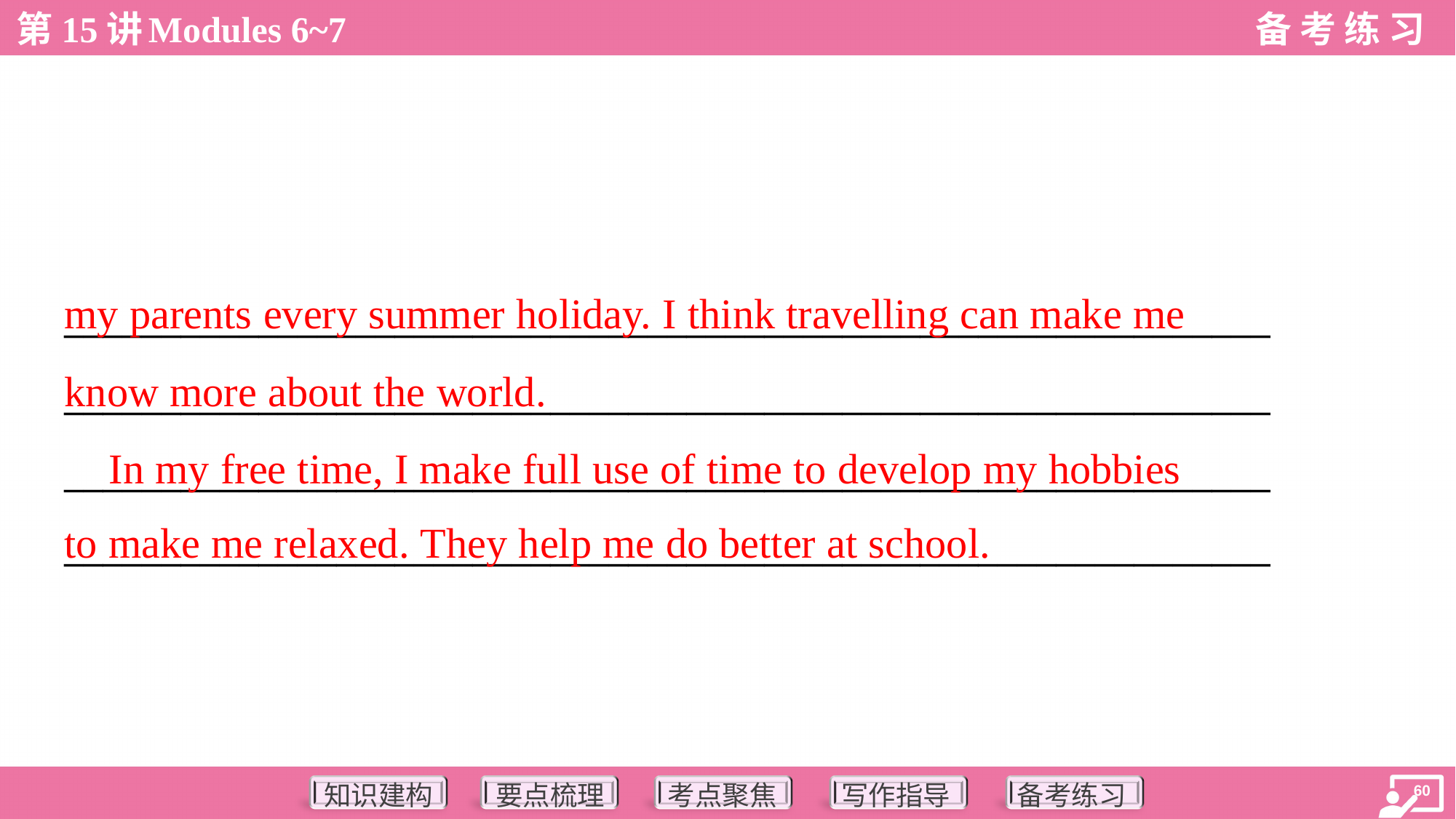

my parents every summer holiday. I think travelling can make me
know more about the world.
    In my free time, I make full use of time to develop my hobbies
to make me relaxed. They help me do better at school.
______________________________________________________________
______________________________________________________________
______________________________________________________________
______________________________________________________________